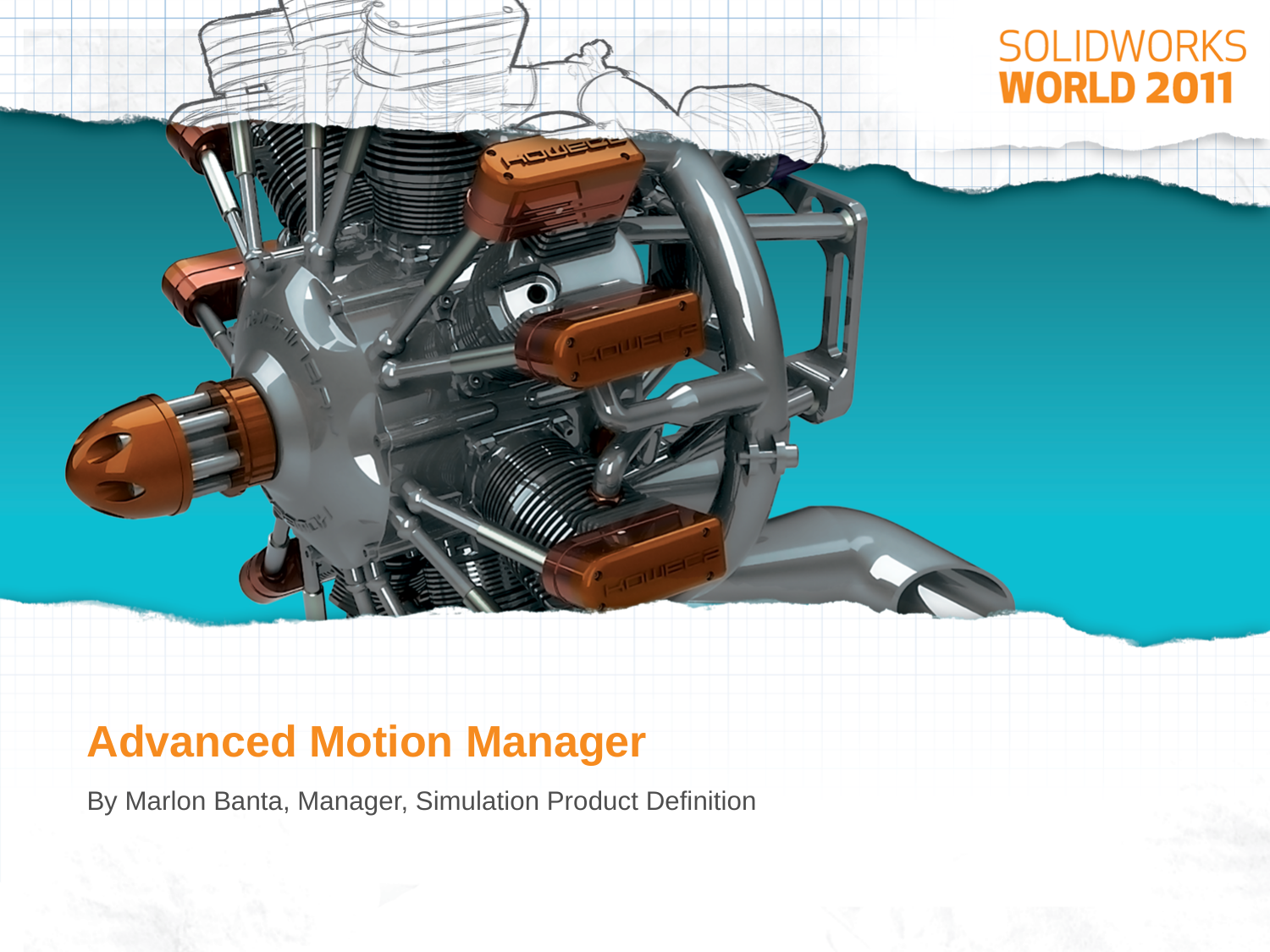

# Advanced Motion Manager
By Marlon Banta, Manager, Simulation Product Definition